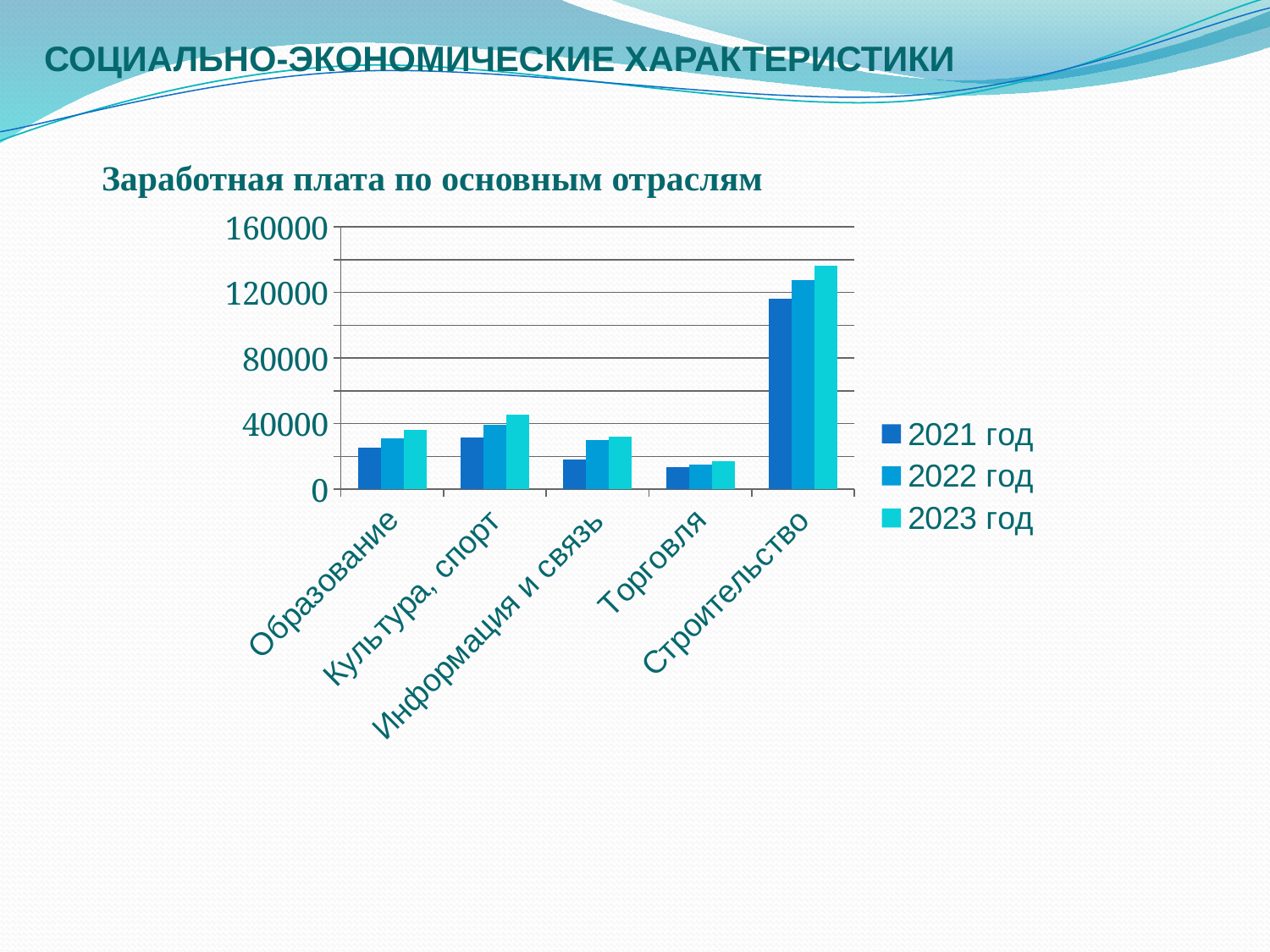

СОЦИАЛЬНО-ЭКОНОМИЧЕСКИЕ ХАРАКТЕРИСТИКИ
Заработная плата по основным отраслям

### Chart

| Category | 2021 год | 2022 год | 2023 год |
|---|---|---|---|
| Образование | 25615.5 | 31153.5 | 36183.6 |
| Культура, спорт | 31600.0 | 39256.2 | 45412.7 |
| Информация и связь | 18164.4 | 30083.3 | 32243.9 |
| Торговля | 13540.0 | 15300.0 | 17200.0 |
| Строительство | 116143.45 | 127757.8 | 136396.5 |